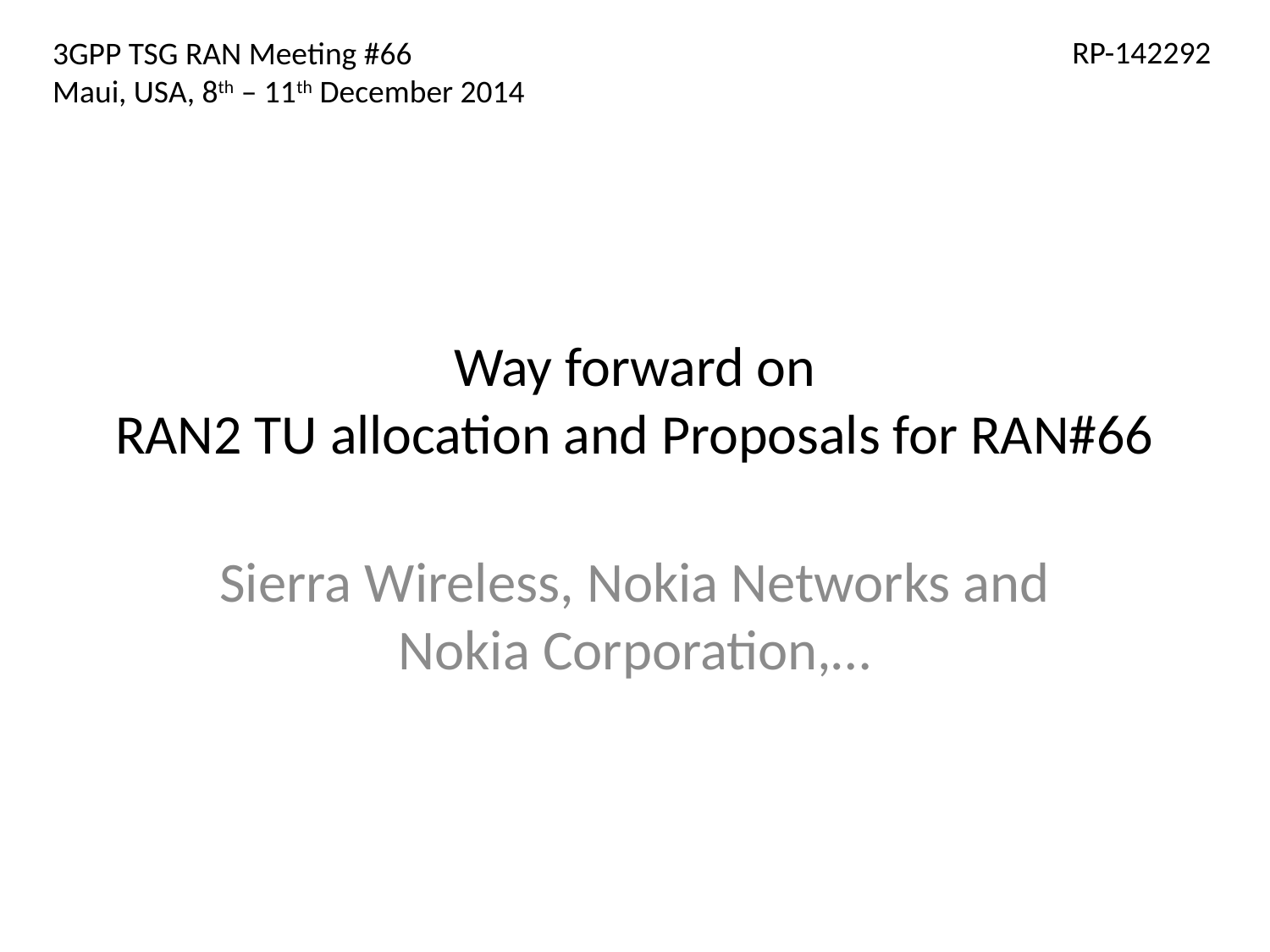

RP-142292
3GPP TSG RAN Meeting #66
Maui, USA, 8th – 11th December 2014
# Way forward on RAN2 TU allocation and Proposals for RAN#66
Sierra Wireless, Nokia Networks and Nokia Corporation,…